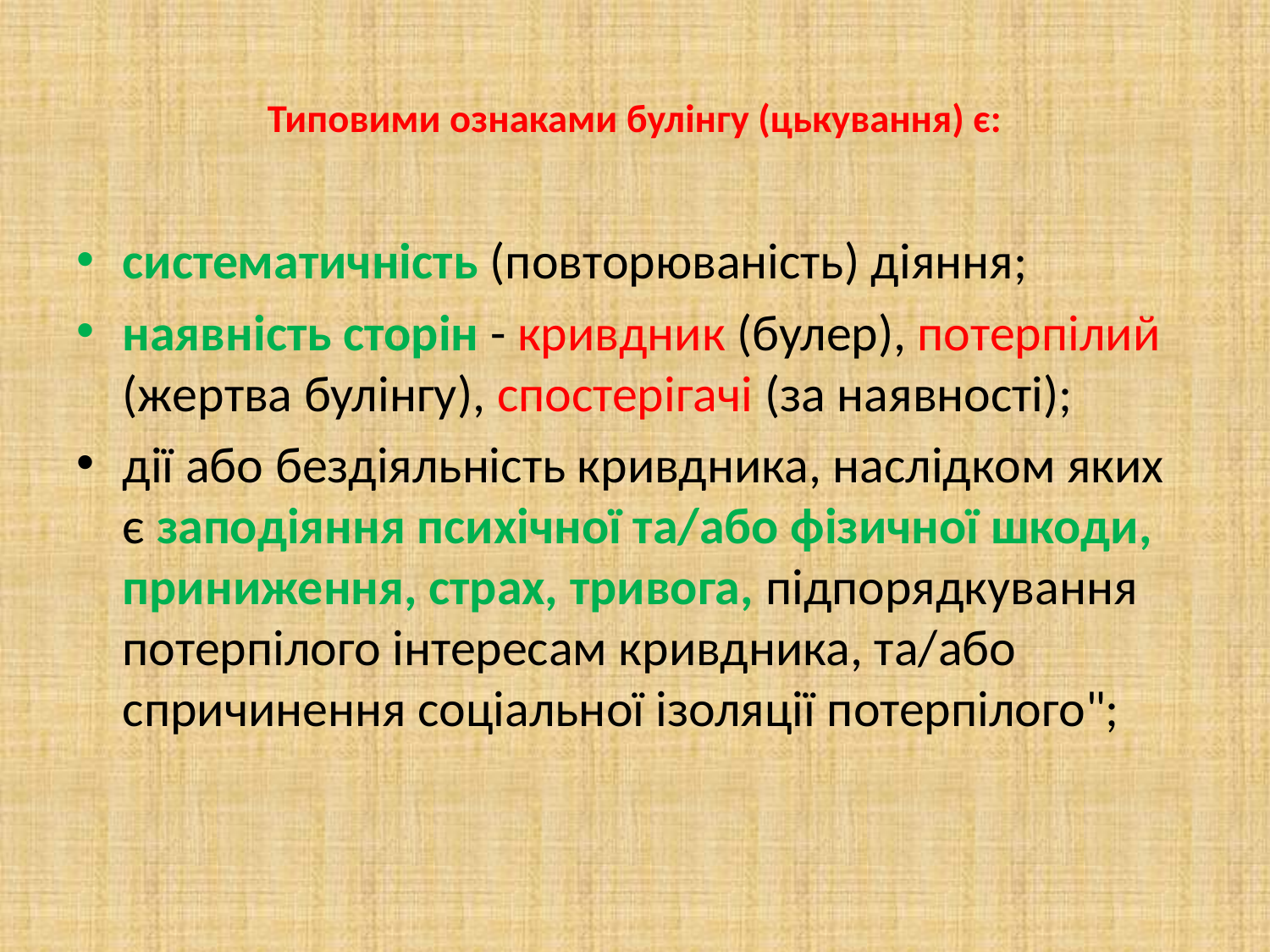

# Типовими ознаками булінгу (цькування) є:
систематичність (повторюваність) діяння;
наявність сторін - кривдник (булер), потерпілий (жертва булінгу), спостерігачі (за наявності);
дії або бездіяльність кривдника, наслідком яких є заподіяння психічної та/або фізичної шкоди, приниження, страх, тривога, підпорядкування потерпілого інтересам кривдника, та/або спричинення соціальної ізоляції потерпілого";